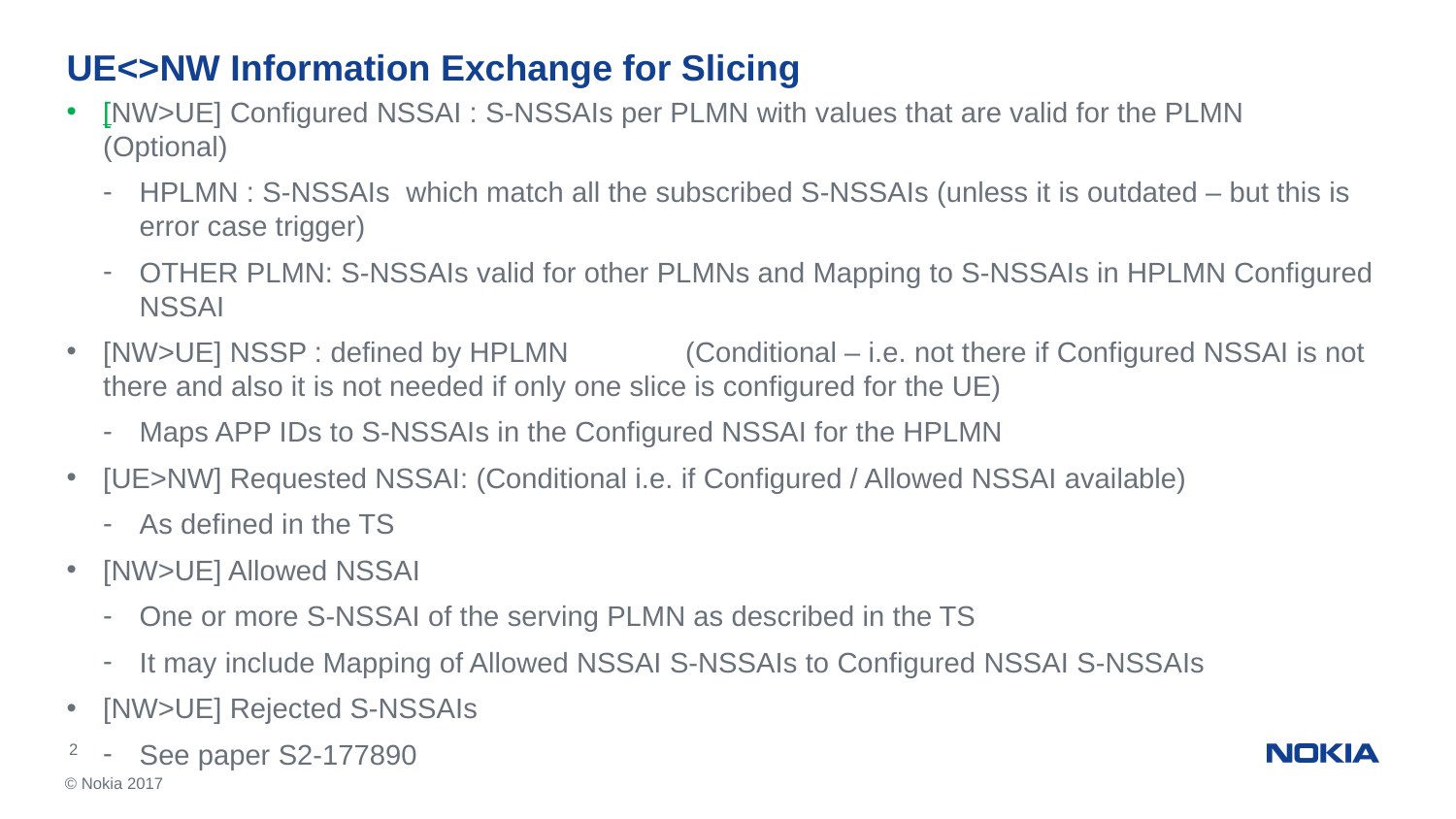

# UE<>NW Information Exchange for Slicing
[NW>UE] Configured NSSAI : S-NSSAIs per PLMN with values that are valid for the PLMN (Optional)
HPLMN : S-NSSAIs  which match all the subscribed S-NSSAIs (unless it is outdated – but this is error case trigger)
OTHER PLMN: S-NSSAIs valid for other PLMNs and Mapping to S-NSSAIs in HPLMN Configured NSSAI
[NW>UE] NSSP : defined by HPLMN	(Conditional – i.e. not there if Configured NSSAI is not there and also it is not needed if only one slice is configured for the UE)
Maps APP IDs to S-NSSAIs in the Configured NSSAI for the HPLMN
[UE>NW] Requested NSSAI: (Conditional i.e. if Configured / Allowed NSSAI available)
As defined in the TS
[NW>UE] Allowed NSSAI
One or more S-NSSAI of the serving PLMN as described in the TS
It may include Mapping of Allowed NSSAI S-NSSAIs to Configured NSSAI S-NSSAIs
[NW>UE] Rejected S-NSSAIs
See paper S2-177890